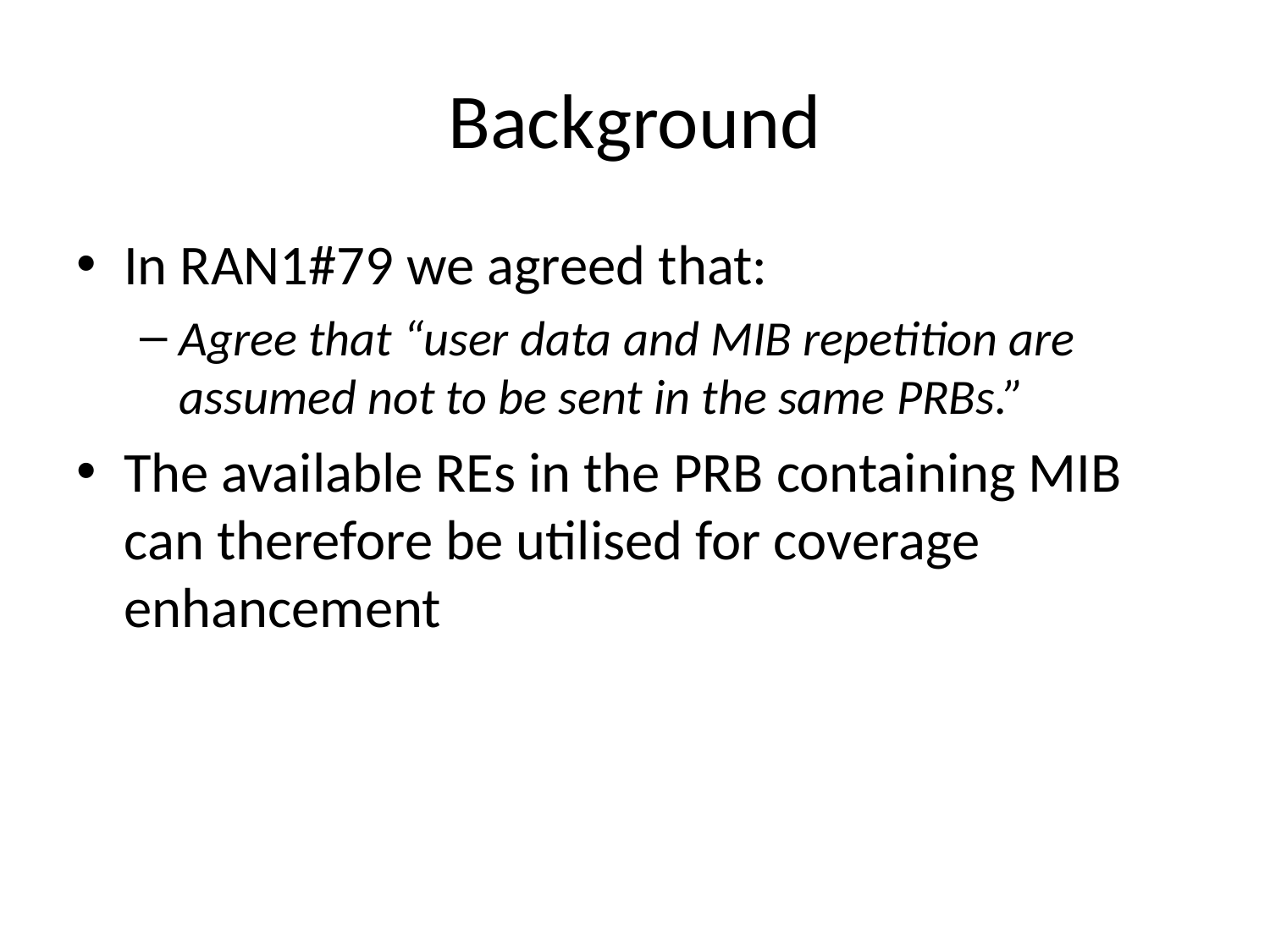

# Background
In RAN1#79 we agreed that:
Agree that “user data and MIB repetition are assumed not to be sent in the same PRBs.”
The available REs in the PRB containing MIB can therefore be utilised for coverage enhancement